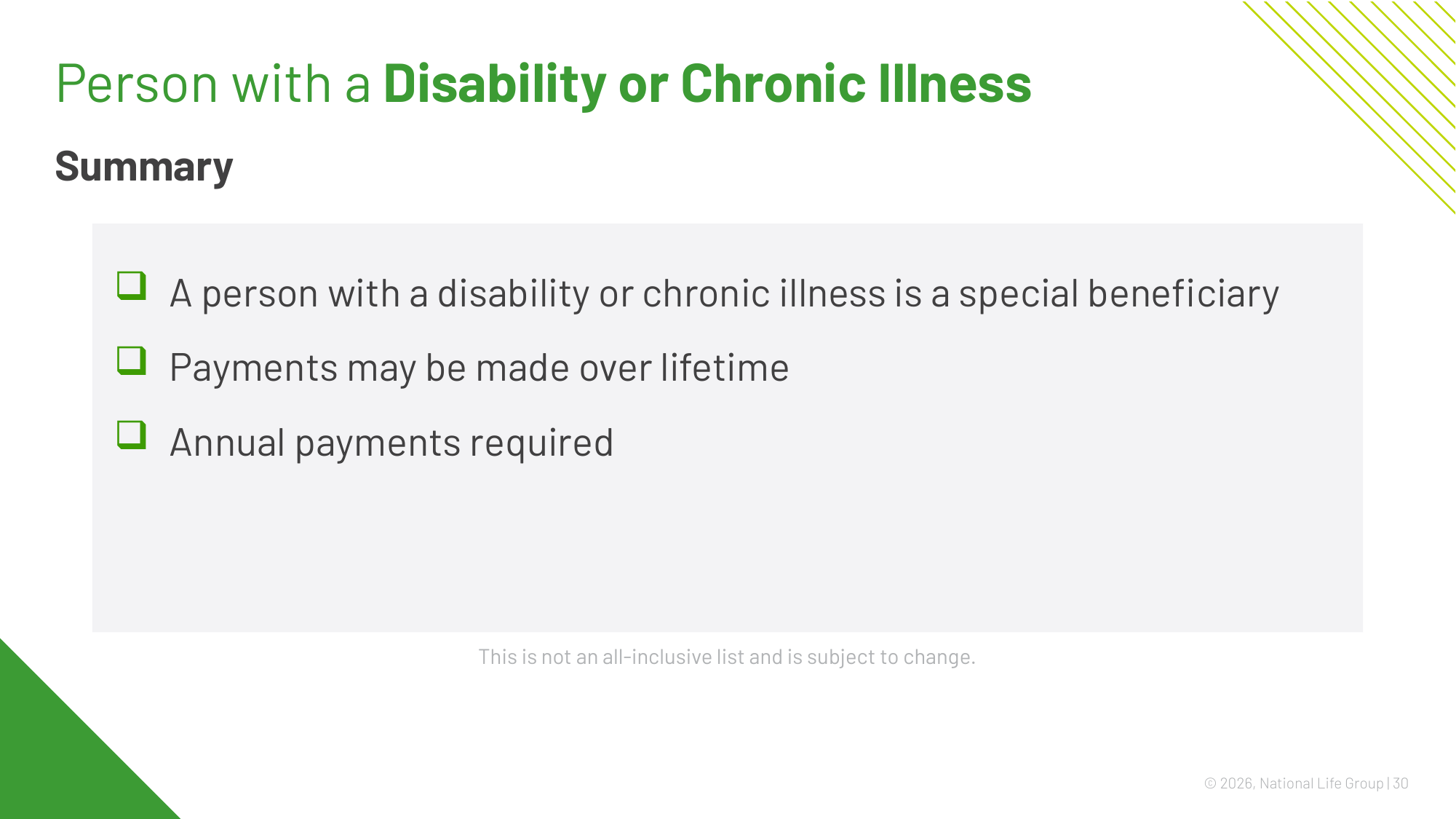

# Person with a Disability or Chronic Illness
Summary
A person with a disability or chronic illness is a special beneficiary
Payments may be made over lifetime
Annual payments required
This is not an all-inclusive list and is subject to change.
© 2026, National Life Group | 30